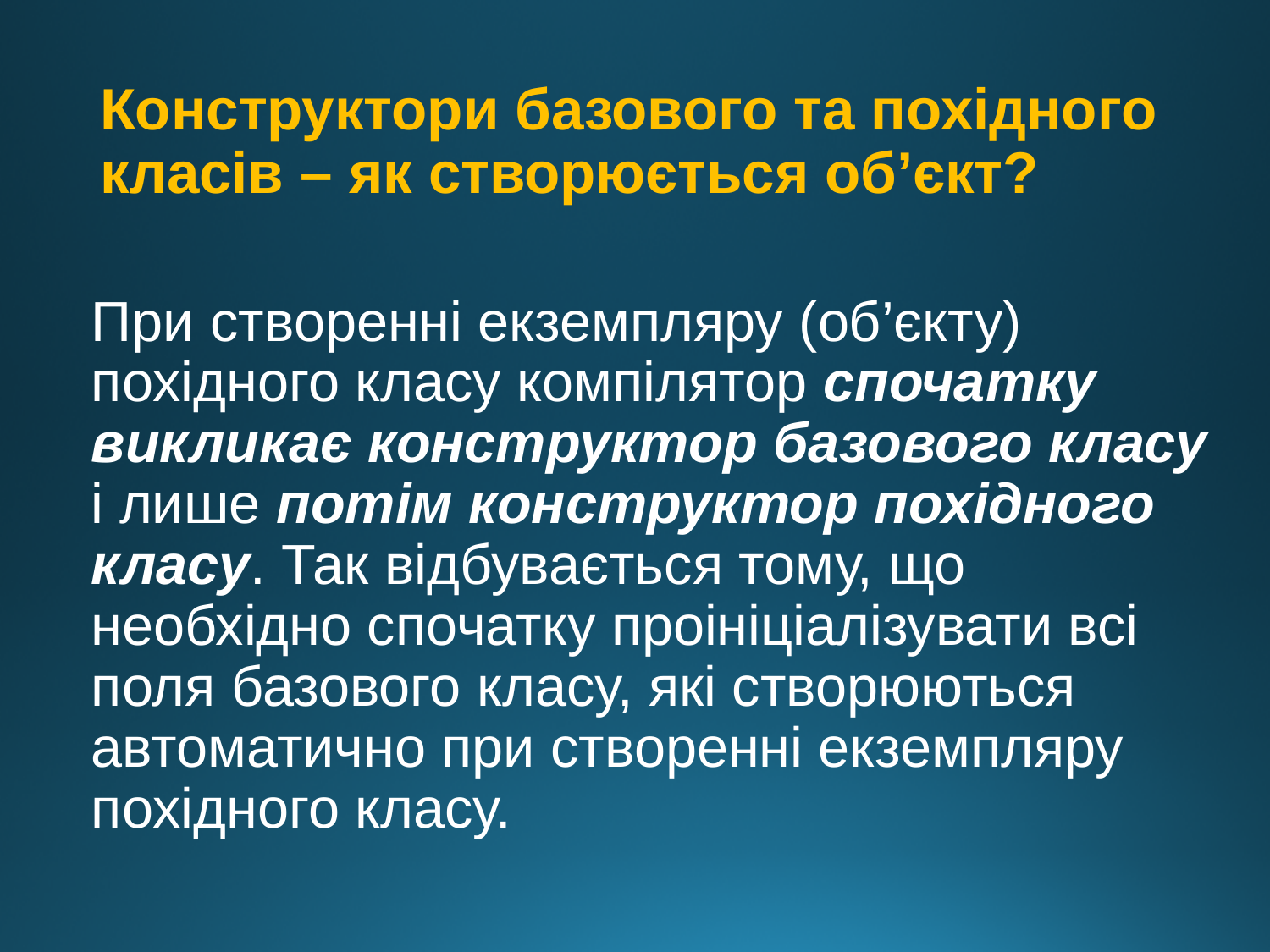

# Конструктори базового та похідного класів – як створюється об’єкт?
	При створенні екземпляру (об’єкту)  похідного класу компілятор спочатку викликає конструктор базового класу і лише потім конструктор похідного класу. Так відбувається тому, що необхідно спочатку проініціалізувати всі поля базового класу, які створюються автоматично при створенні екземпляру похідного класу.